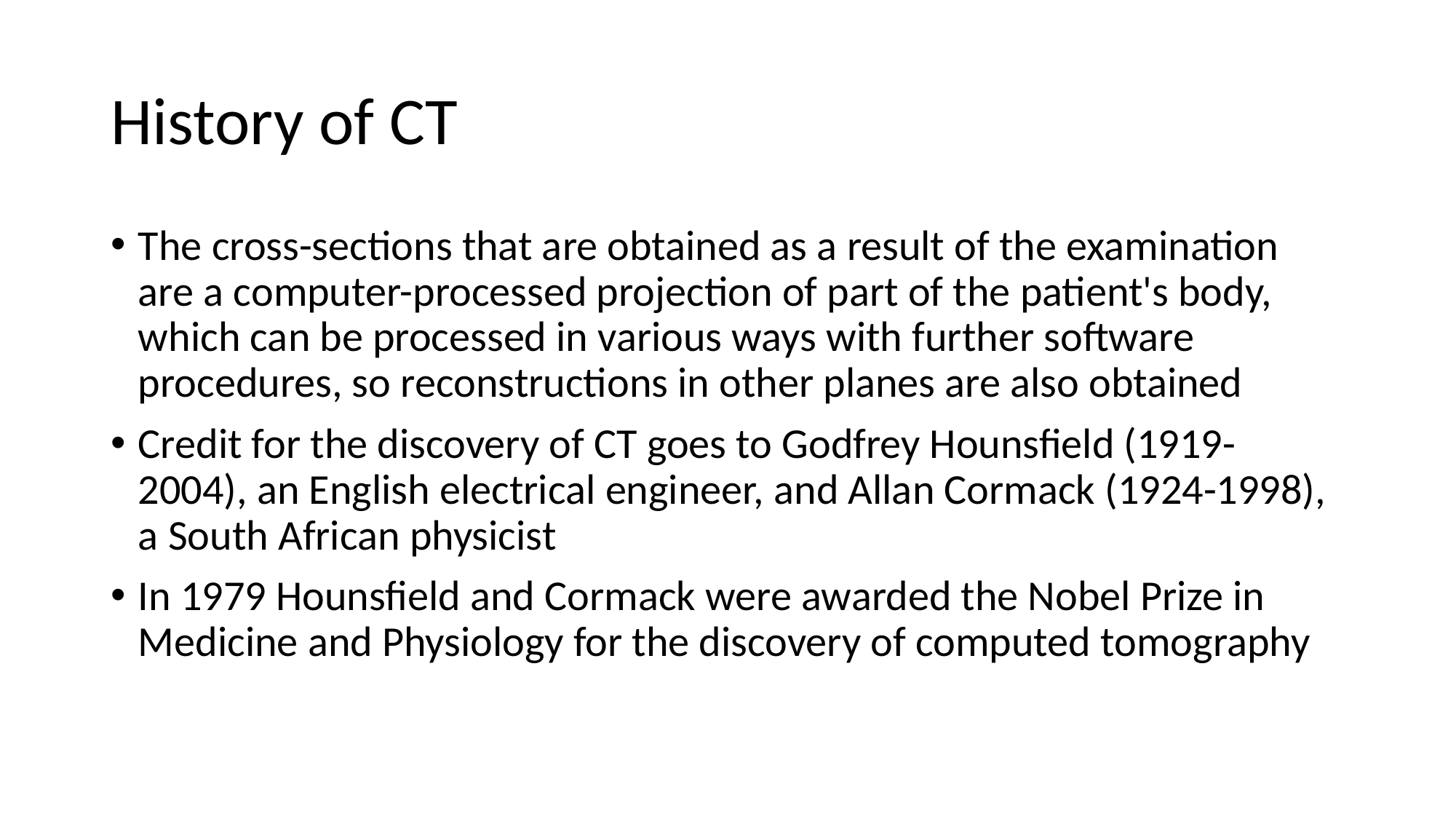

# History of CT
The cross-sections that are obtained as a result of the examination are a computer-processed projection of part of the patient's body, which can be processed in various ways with further software procedures, so reconstructions in other planes are also obtained
Credit for the discovery of CT goes to Godfrey Hounsfield (1919-2004), an English electrical engineer, and Allan Cormack (1924-1998), a South African physicist
In 1979 Hounsfield and Cormack were awarded the Nobel Prize in Medicine and Physiology for the discovery of computed tomography